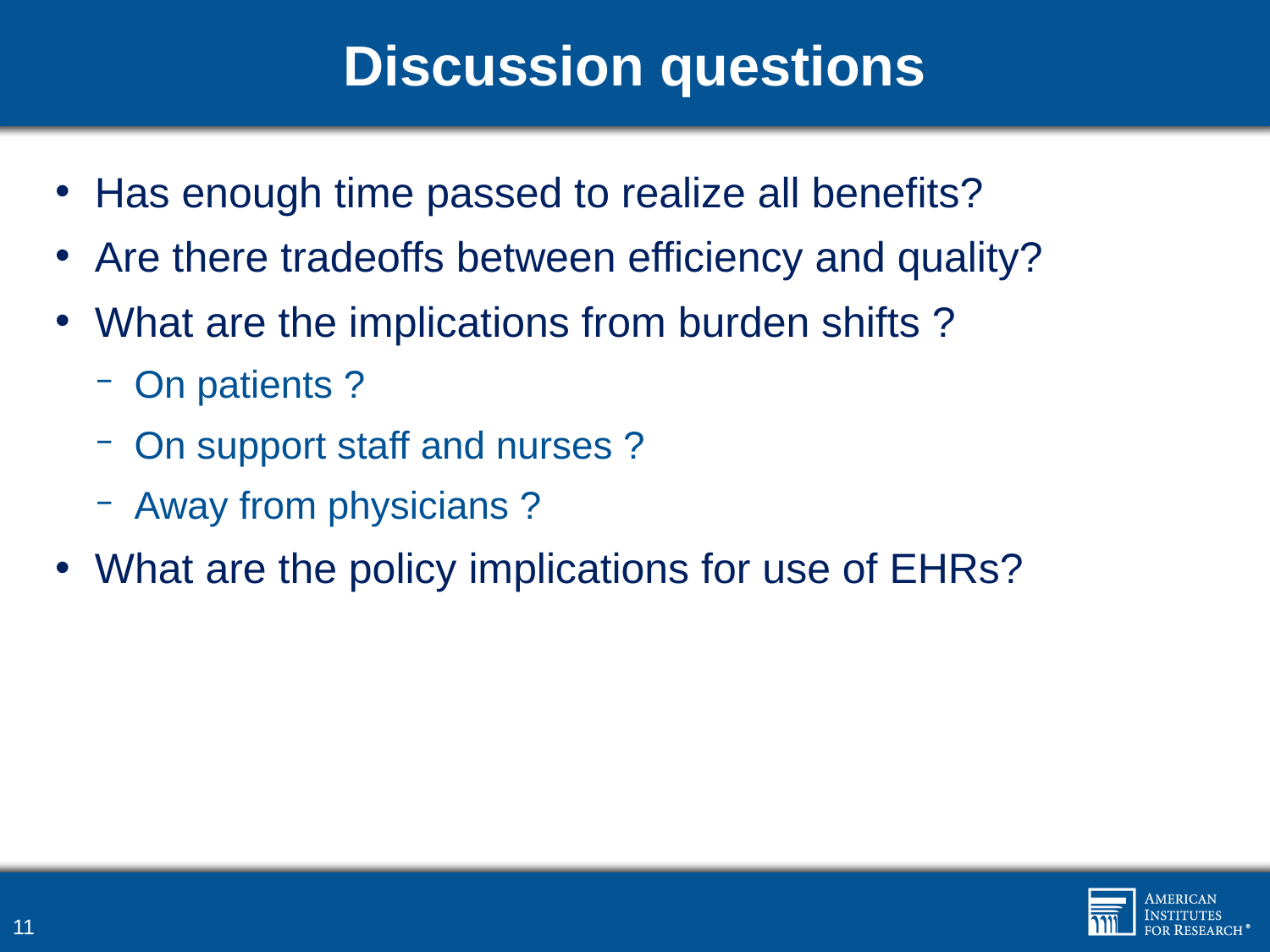

# Discussion questions
Has enough time passed to realize all benefits?
Are there tradeoffs between efficiency and quality?
What are the implications from burden shifts ?
On patients ?
On support staff and nurses ?
Away from physicians ?
What are the policy implications for use of EHRs?
11